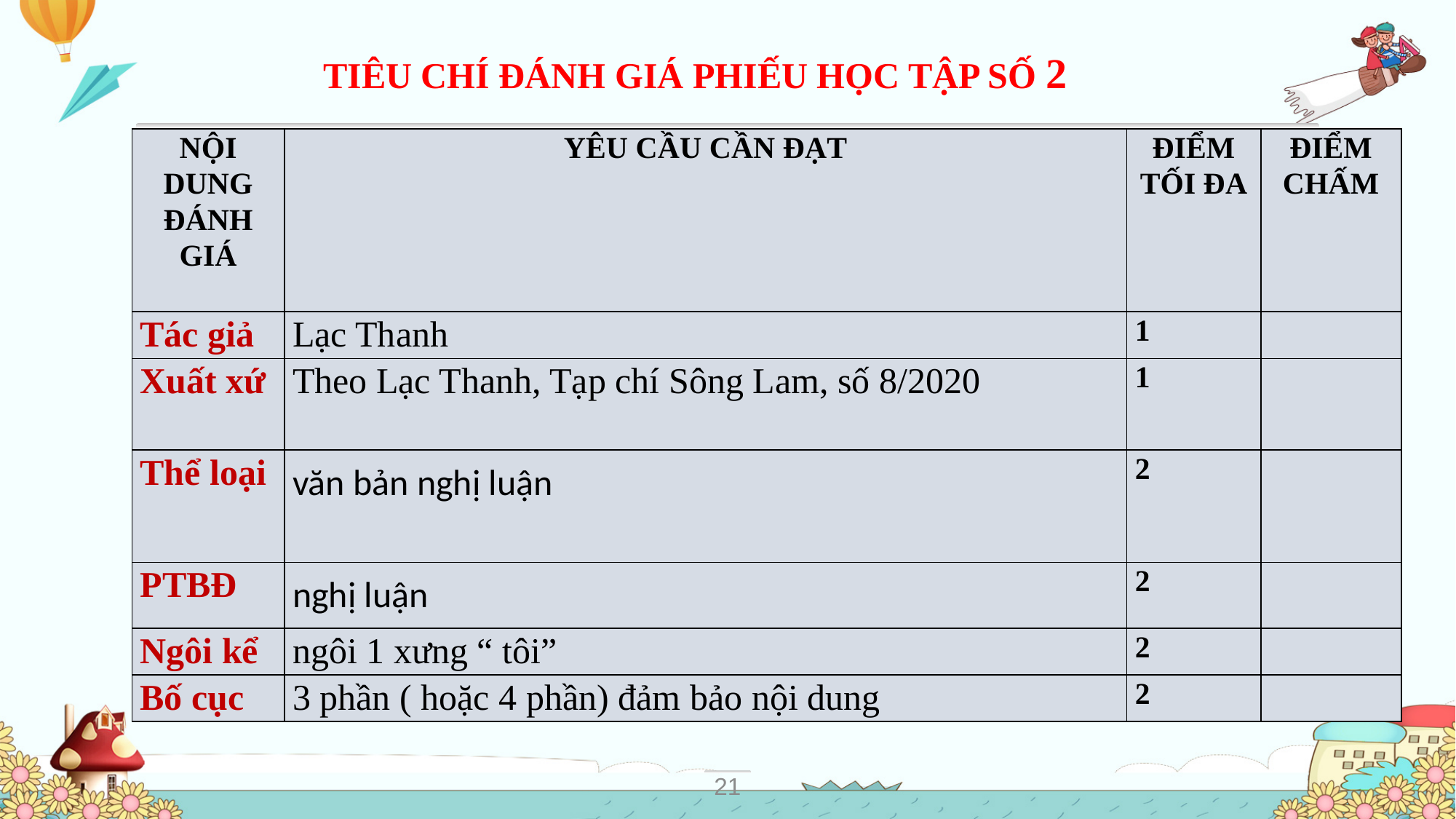

TIÊU CHÍ ĐÁNH GIÁ PHIẾU HỌC TẬP SỐ 2
| NỘI DUNG ĐÁNH GIÁ | YÊU CẦU CẦN ĐẠT | ĐIỂM TỐI ĐA | ĐIỂM CHẤM |
| --- | --- | --- | --- |
| Tác giả | Lạc Thanh | 1 |  |
| Xuất xứ | Theo Lạc Thanh, Tạp chí Sông Lam, số 8/2020 | 1 |  |
| Thể loại | văn bản nghị luận | 2 |  |
| PTBĐ | nghị luận | 2 |  |
| Ngôi kể | ngôi 1 xưng “ tôi” | 2 |  |
| Bố cục | 3 phần ( hoặc 4 phần) đảm bảo nội dung | 2 |  |
21